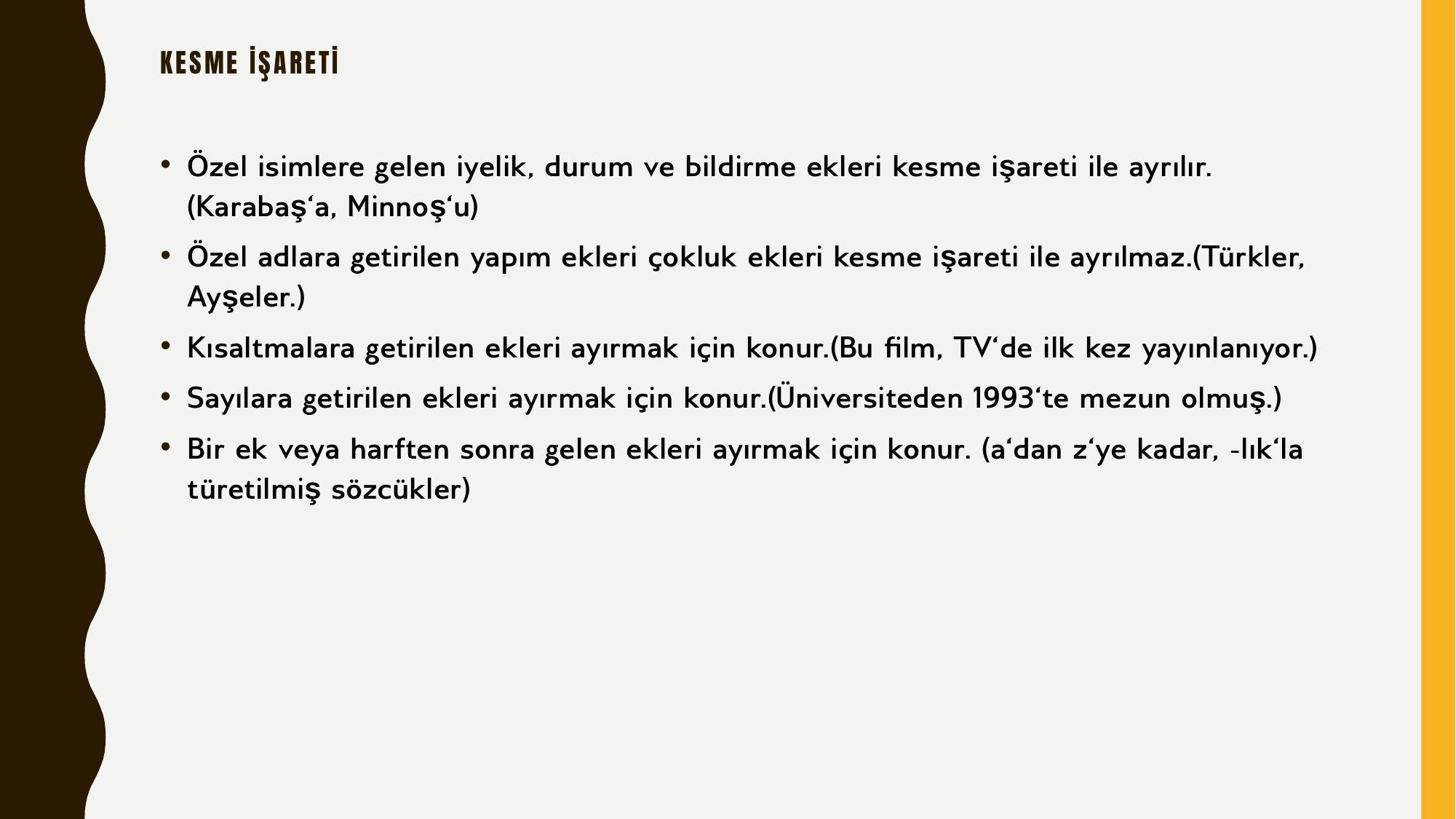

# KESME İŞARETİ
Özel isimlere gelen iyelik, durum ve bildirme ekleri kesme işareti ile ayrılır.(Karabaş‘a, Minnoş‘u)
Özel adlara getirilen yapım ekleri çokluk ekleri kesme işareti ile ayrılmaz.(Türkler, Ayşeler.)
Kısaltmalara getirilen ekleri ayırmak için konur.(Bu film, TV‘de ilk kez yayınlanıyor.)
Sayılara getirilen ekleri ayırmak için konur.(Üniversiteden 1993‘te mezun olmuş.)
Bir ek veya harften sonra gelen ekleri ayırmak için konur. (a‘dan z‘ye kadar, -lık‘la türetilmiş sözcükler)